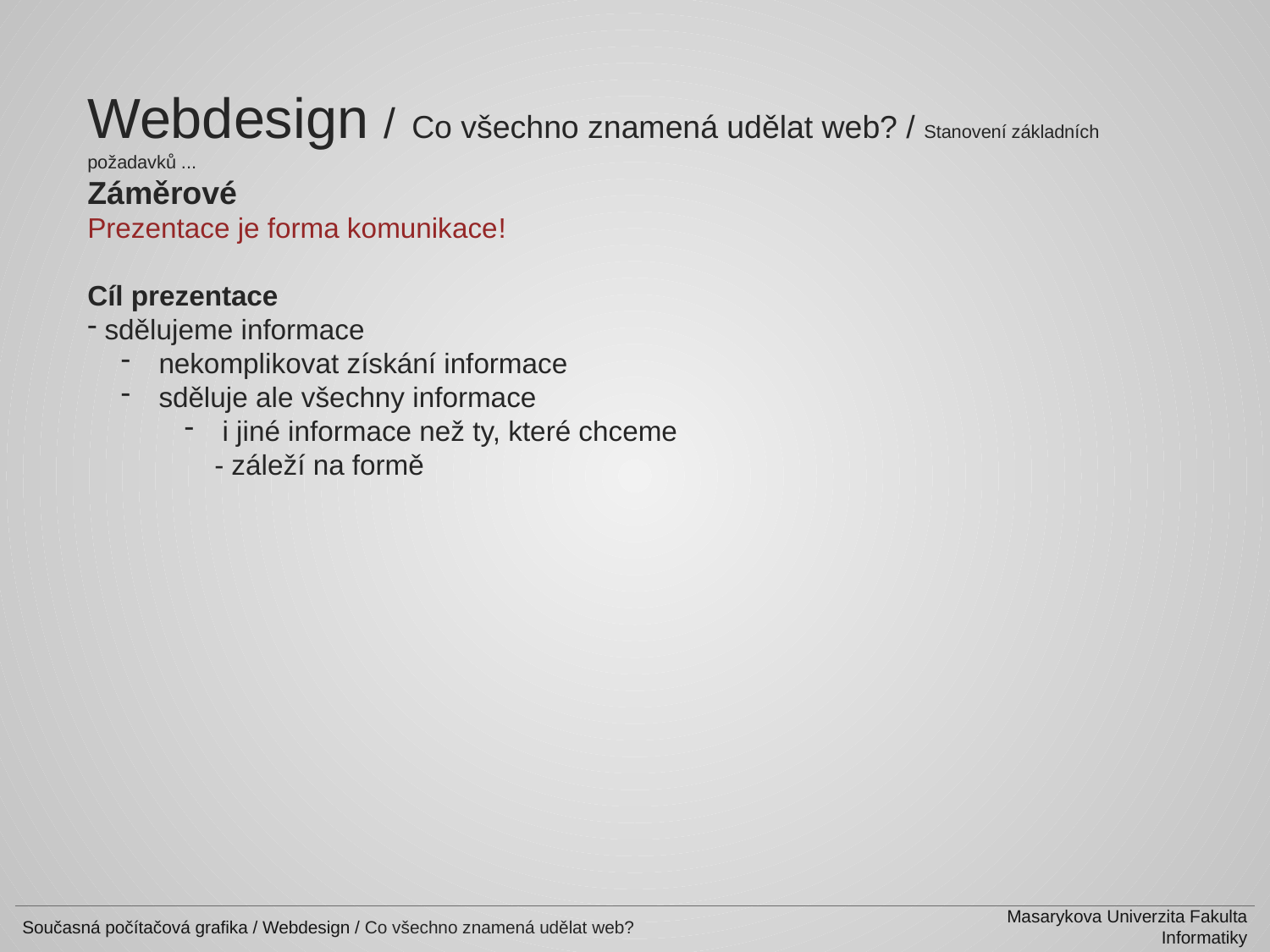

Webdesign / Co všechno znamená udělat web? / Stanovení základních požadavků ...
Záměrové
Prezentace je forma komunikace!

Cíl prezentace
 sdělujeme informace
 nekomplikovat získání informace
 sděluje ale všechny informace
 i jiné informace než ty, které chceme
- záleží na formě
Současná počítačová grafika / Webdesign / Co všechno znamená udělat web?
Masarykova Univerzita Fakulta Informatiky